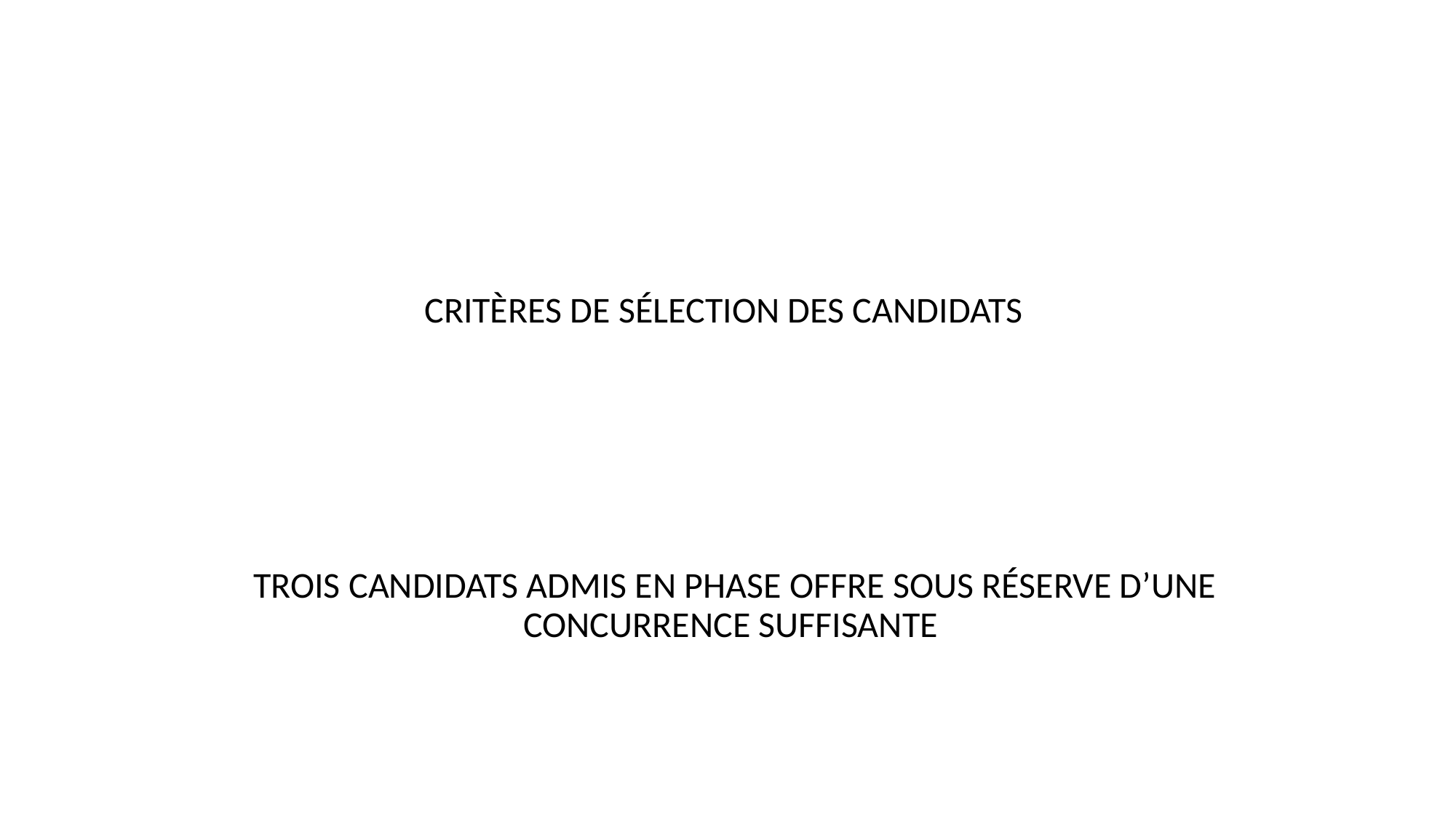

# CRITÈRES DE SÉLECTION DES CANDIDATS
TROIS CANDIDATS ADMIS EN PHASE OFFRE SOUS RÉSERVE D’UNE CONCURRENCE SUFFISANTE